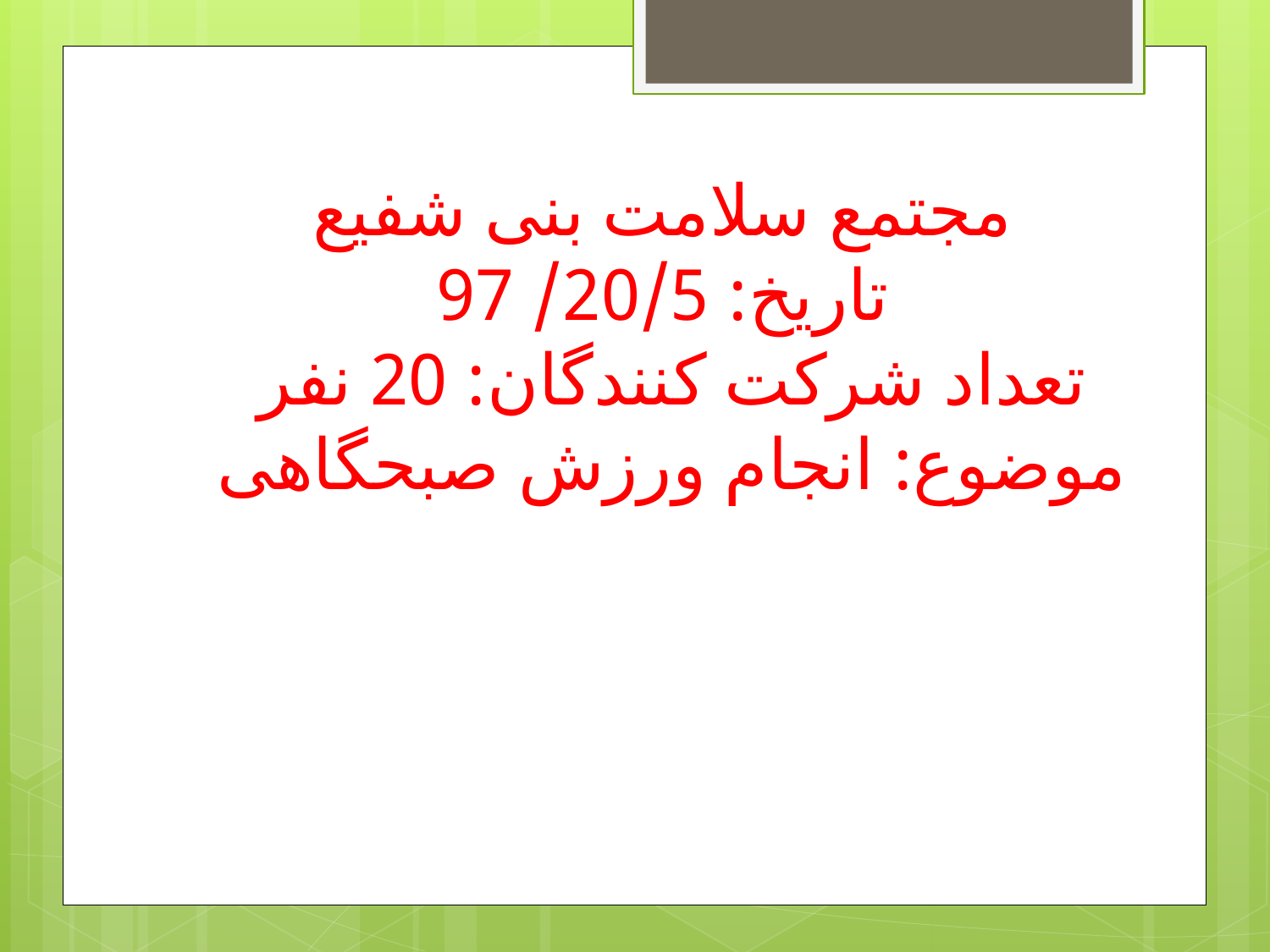

# مجتمع سلامت بنی شفیع تاریخ: 20/5/ 97 تعداد شرکت کنندگان: 20 نفر موضوع: انجام ورزش صبحگاهی